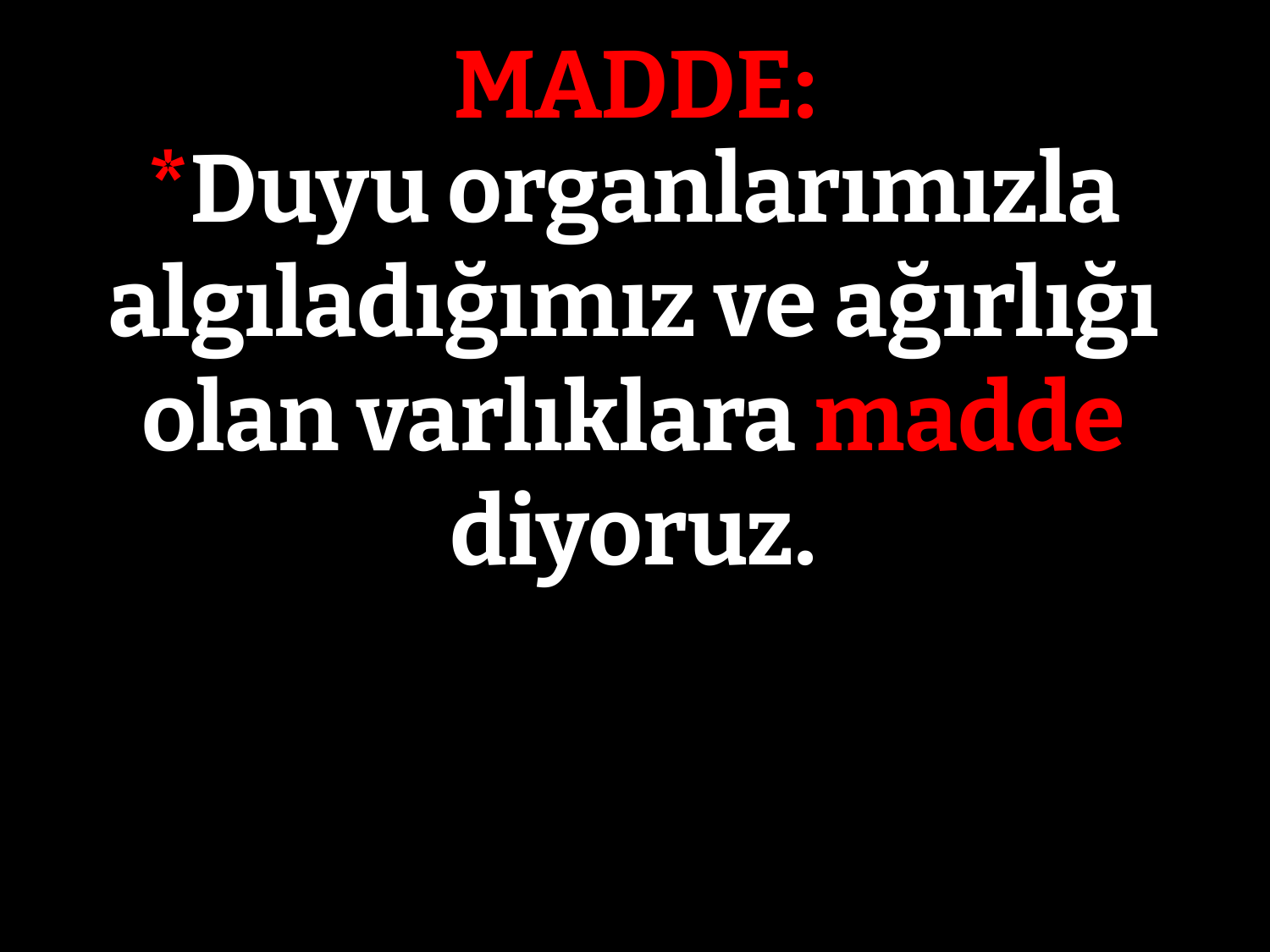

MADDE:
*Duyu organlarımızla algıladığımız ve ağırlığı olan varlıklara madde diyoruz.